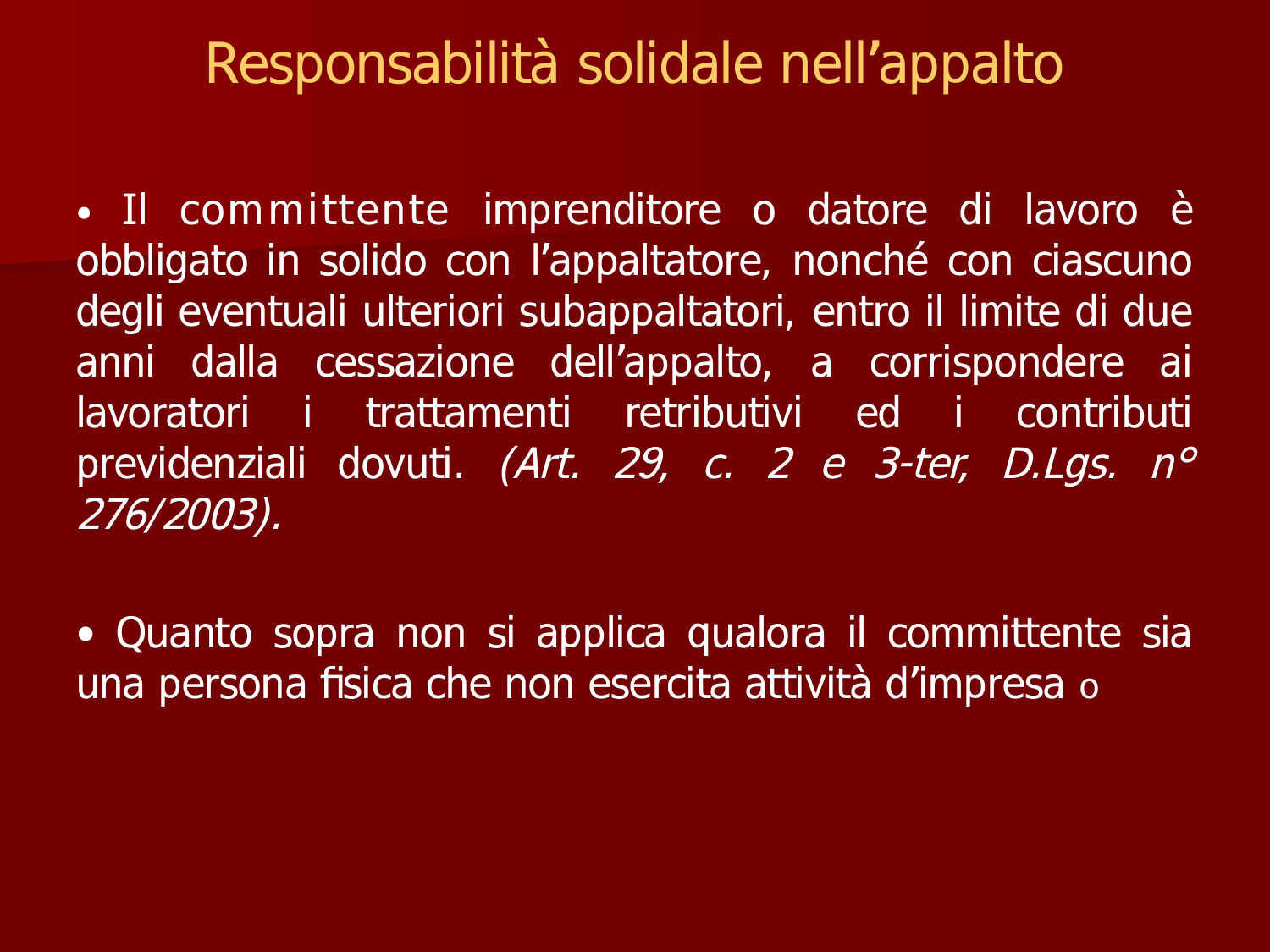

# Responsabilità solidale nell’appalto
• Il committente imprenditore o datore di lavoro è obbligato in solido con l’appaltatore, nonché con ciascuno degli eventuali ulteriori subappaltatori, entro il limite di due anni dalla cessazione dell’appalto, a corrispondere ai lavoratori i trattamenti retributivi ed i contributi previdenziali dovuti. (Art. 29, c. 2 e 3-ter, D.Lgs. n° 276/2003).

• Quanto sopra non si applica qualora il committente sia una persona fisica che non esercita attività d’impresa o